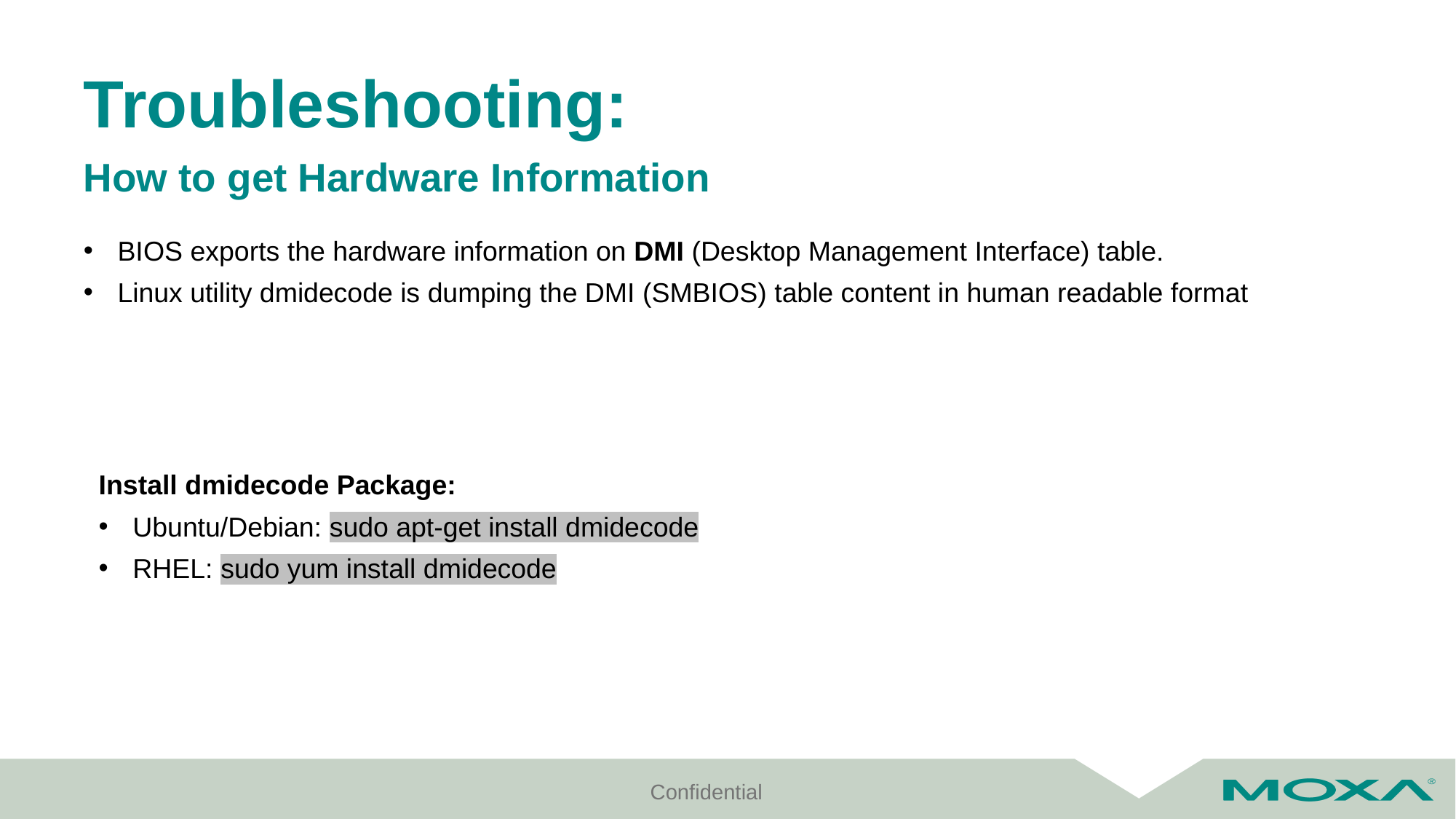

# Troubleshooting:
How to get Hardware Information

BIOS exports the hardware information on DMI (Desktop Management Interface) table.
Linux utility dmidecode is dumping the DMI (SMBIOS) table content in human readable format

Install dmidecode Package:
Ubuntu/Debian: sudo apt-get install dmidecode
RHEL: sudo yum install dmidecode